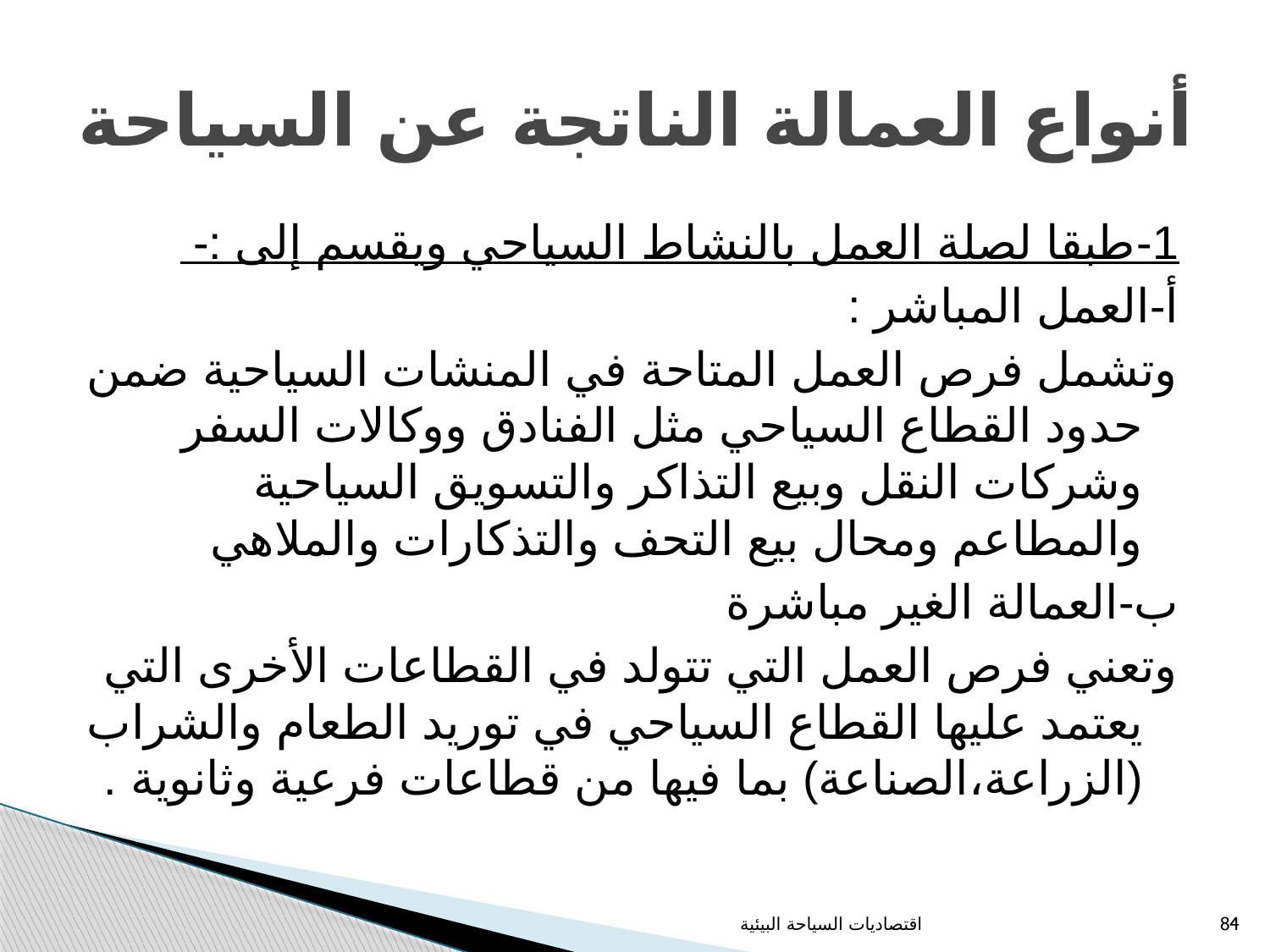

# أنواع العمالة الناتجة عن السياحة
1-طبقا لصلة العمل بالنشاط السياحي ويقسم إلى :-
أ-العمل المباشر :
وتشمل فرص العمل المتاحة في المنشات السياحية ضمن حدود القطاع السياحي مثل الفنادق ووكالات السفر وشركات النقل وبيع التذاكر والتسويق السياحية والمطاعم ومحال بيع التحف والتذكارات والملاهي
ب-العمالة الغير مباشرة
وتعني فرص العمل التي تتولد في القطاعات الأخرى التي يعتمد عليها القطاع السياحي في توريد الطعام والشراب (الزراعة،الصناعة) بما فيها من قطاعات فرعية وثانوية .
اقتصاديات السياحة البيئية
84